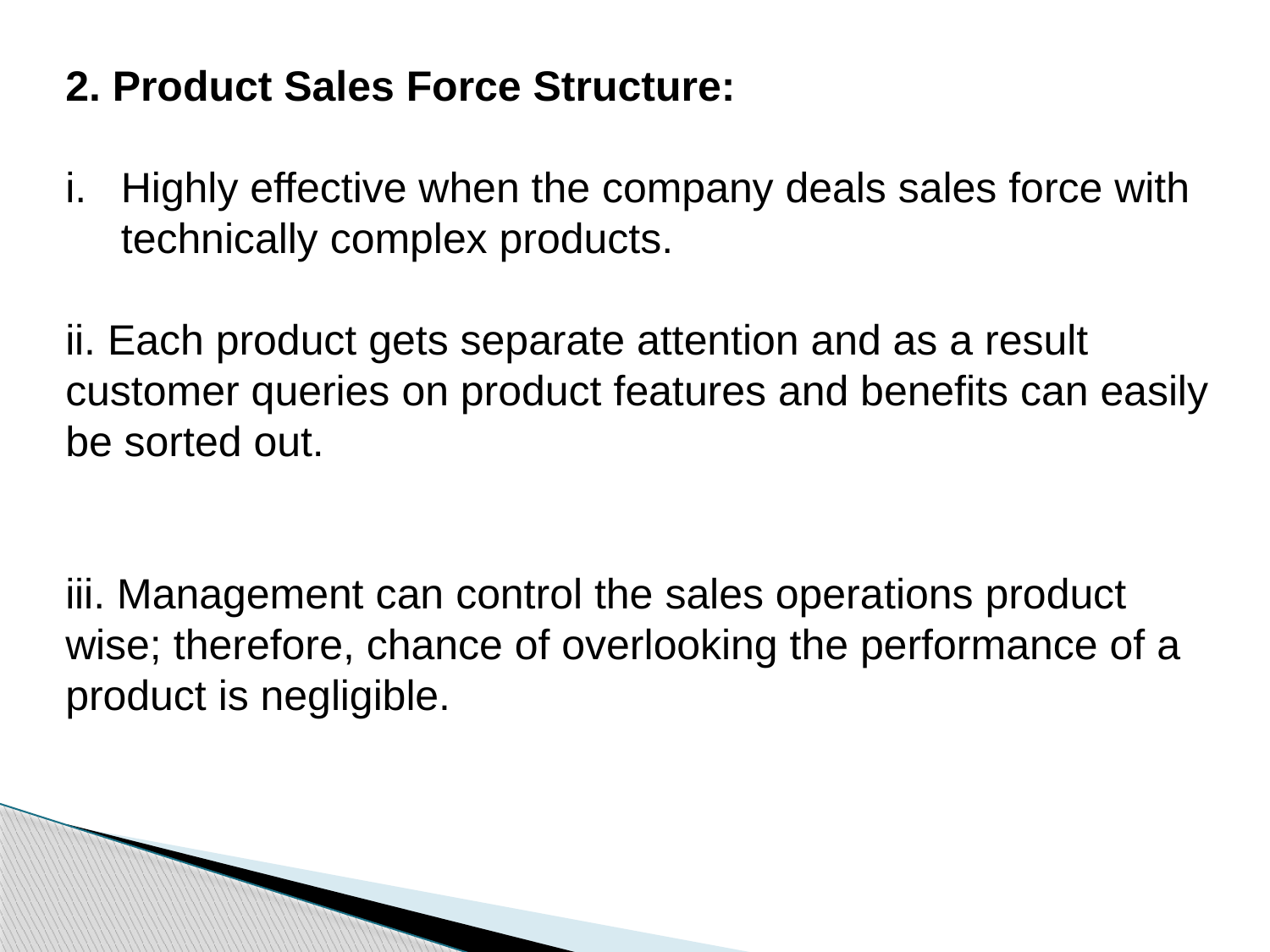

2. Product Sales Force Structure:

Highly effective when the company deals sales force with technically complex products.

ii. Each product gets separate attention and as a result customer queries on product features and benefits can easily be sorted out.

iii. Management can control the sales opera­tions product wise; therefore, chance of overlooking the performance of a product is negligible.